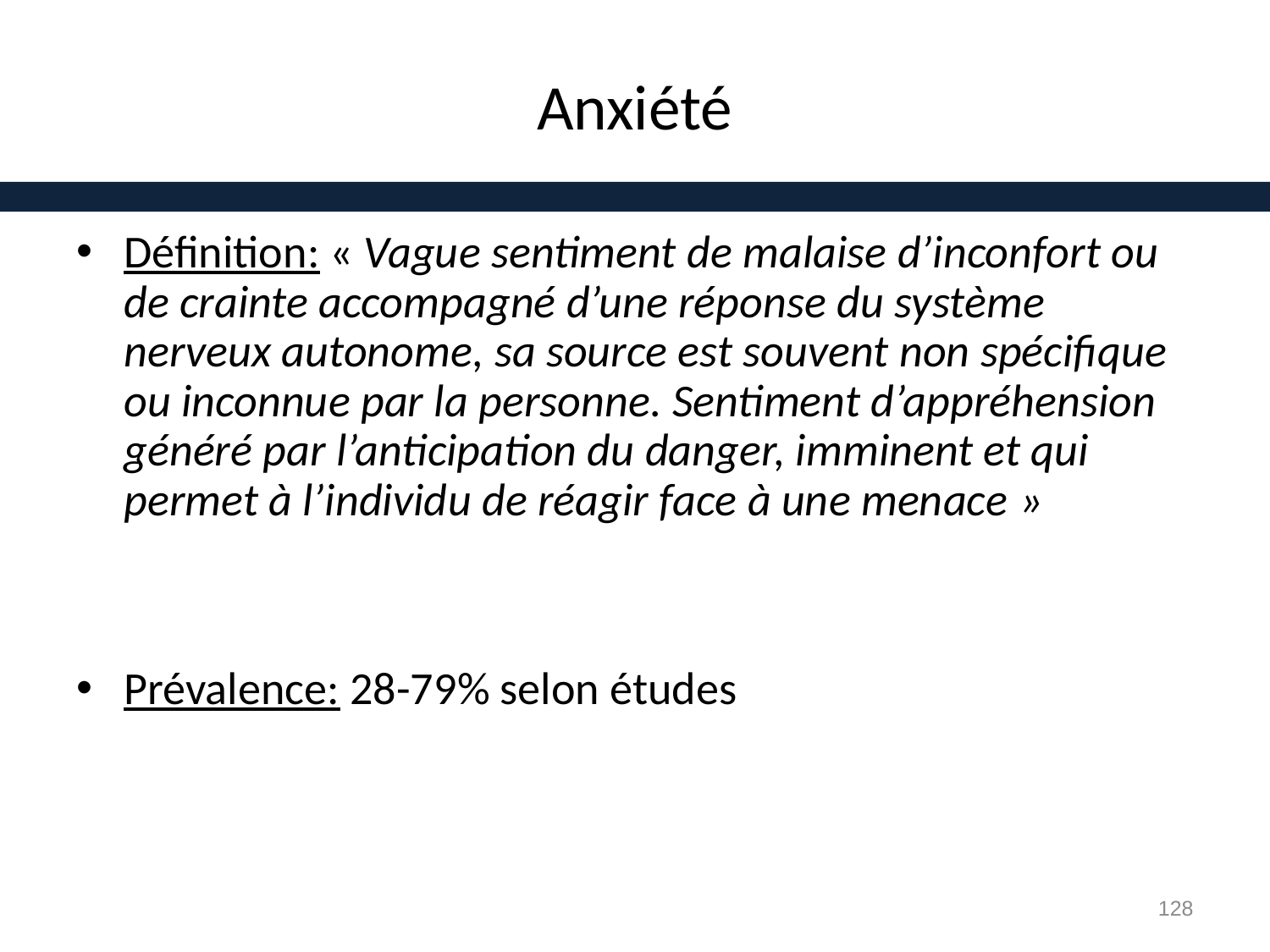

# Anxiété

Définition: « Vague sentiment de malaise d’inconfort ou de crainte accompagné d’une réponse du système nerveux autonome, sa source est souvent non spécifique ou inconnue par la personne. Sentiment d’appréhension généré par l’anticipation du danger, imminent et qui permet à l’individu de réagir face à une menace »

Prévalence: 28-79% selon études

128